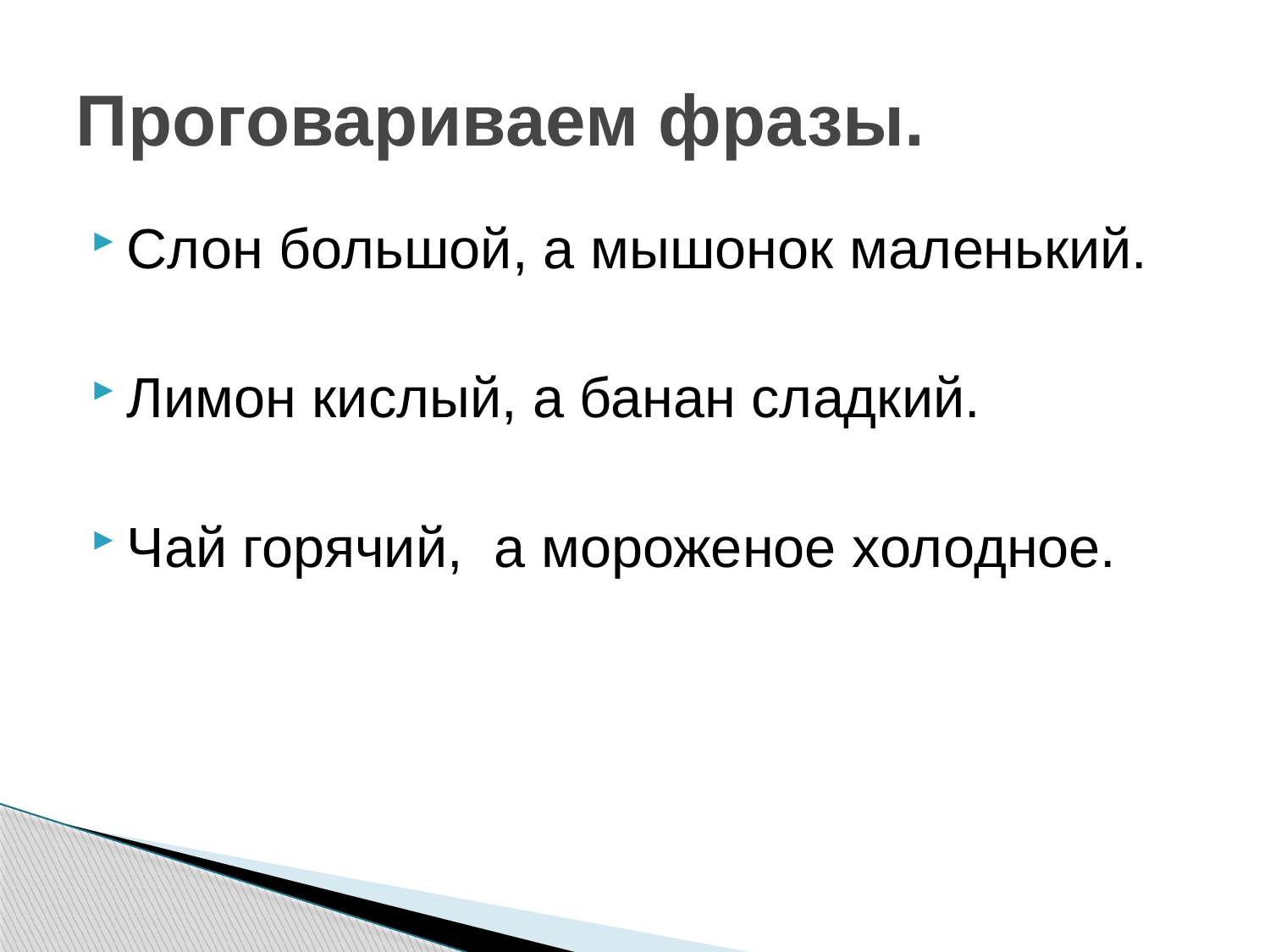

# Проговариваем фразы.
Слон большой, а мышонок маленький.

Лимон кислый, а банан сладкий.

Чай горячий,  а мороженое холодное.